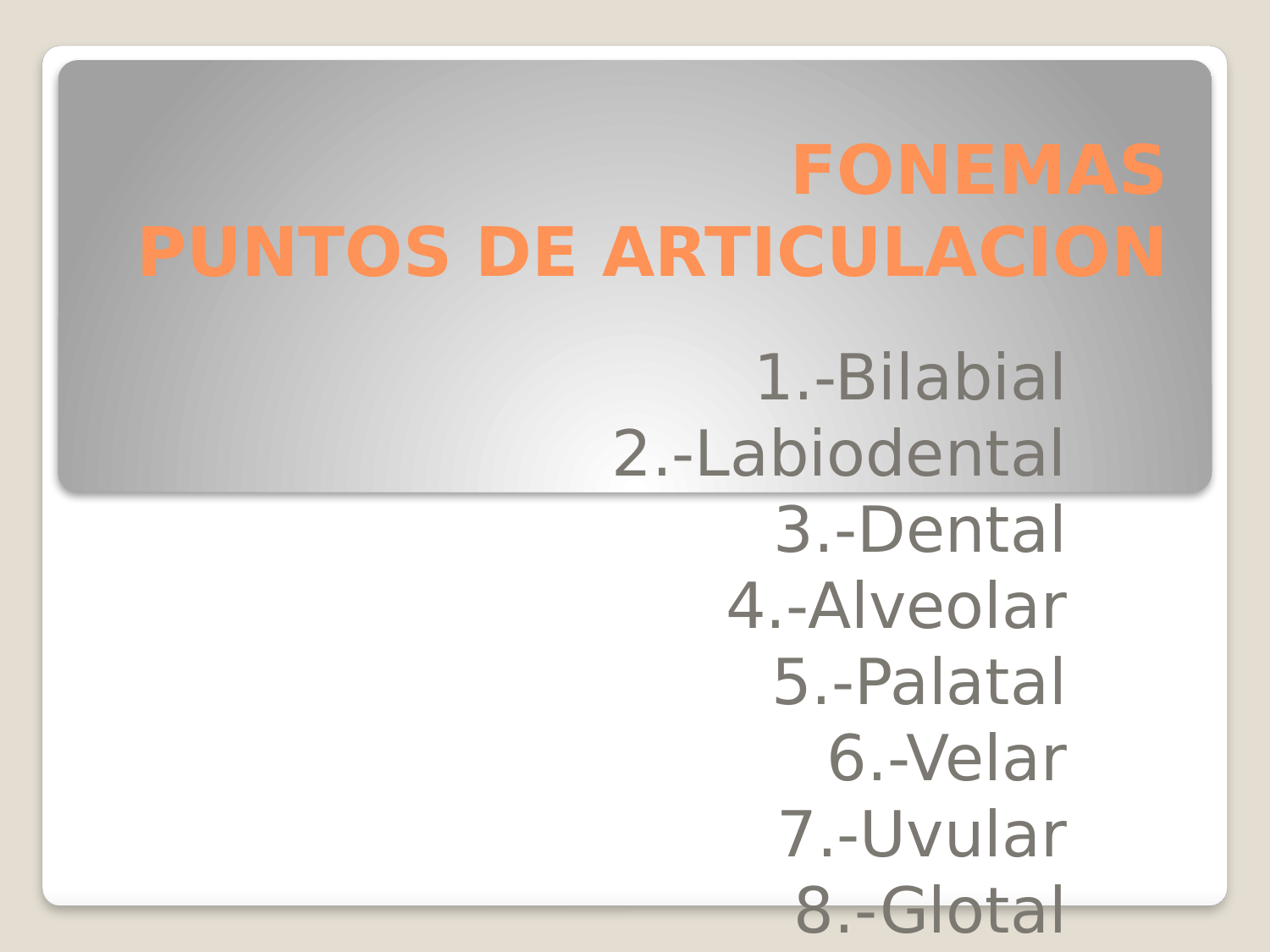

# FONEMAS PUNTOS DE ARTICULACION
1.-Bilabial
2.-Labiodental
3.-Dental
4.-Alveolar
5.-Palatal
6.-Velar
7.-Uvular
8.-Glotal